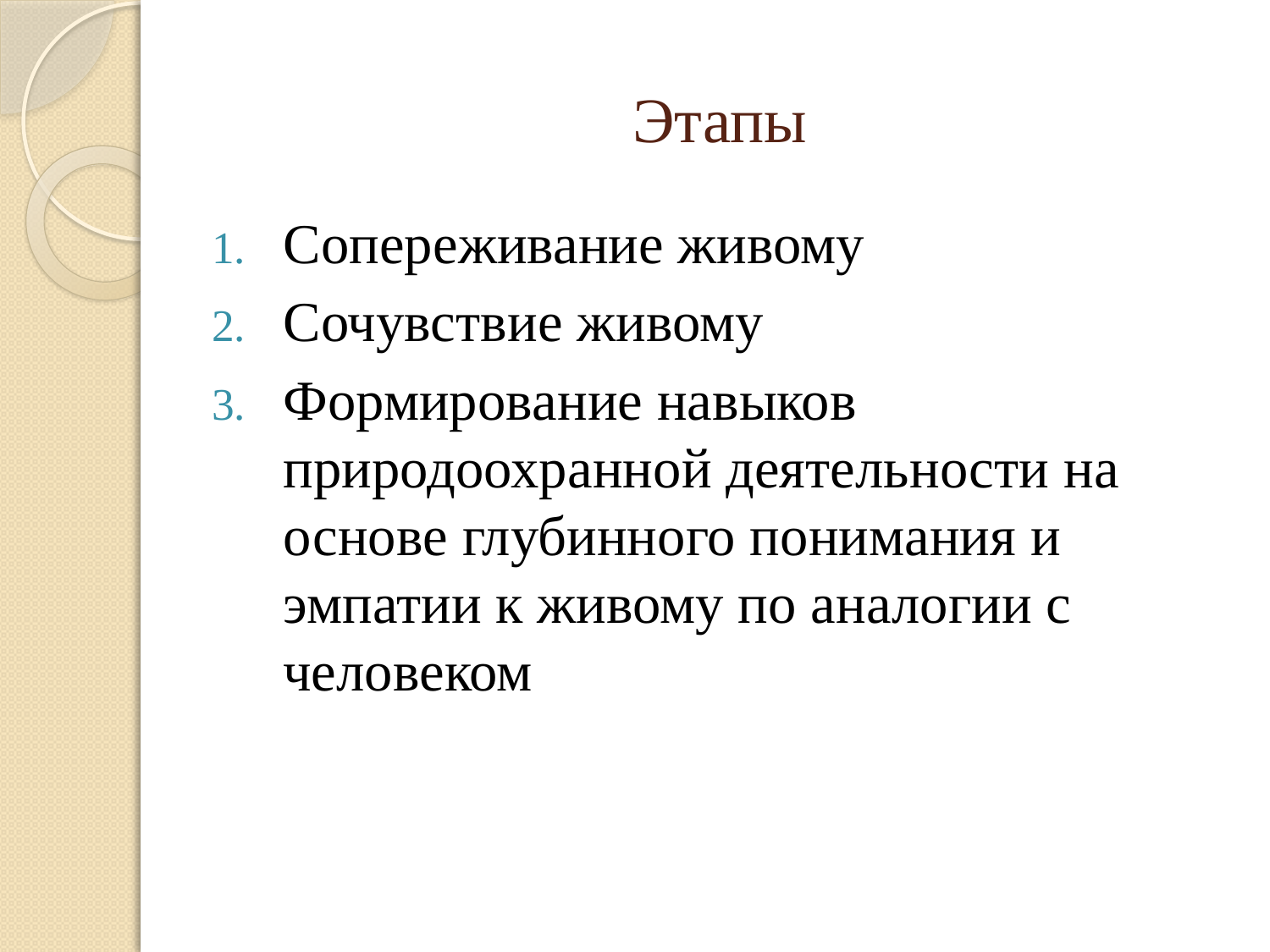

# Этапы
Сопереживание живому
Сочувствие живому
Формирование навыков природоохранной деятельности на основе глубинного понимания и эмпатии к живому по аналогии с человеком